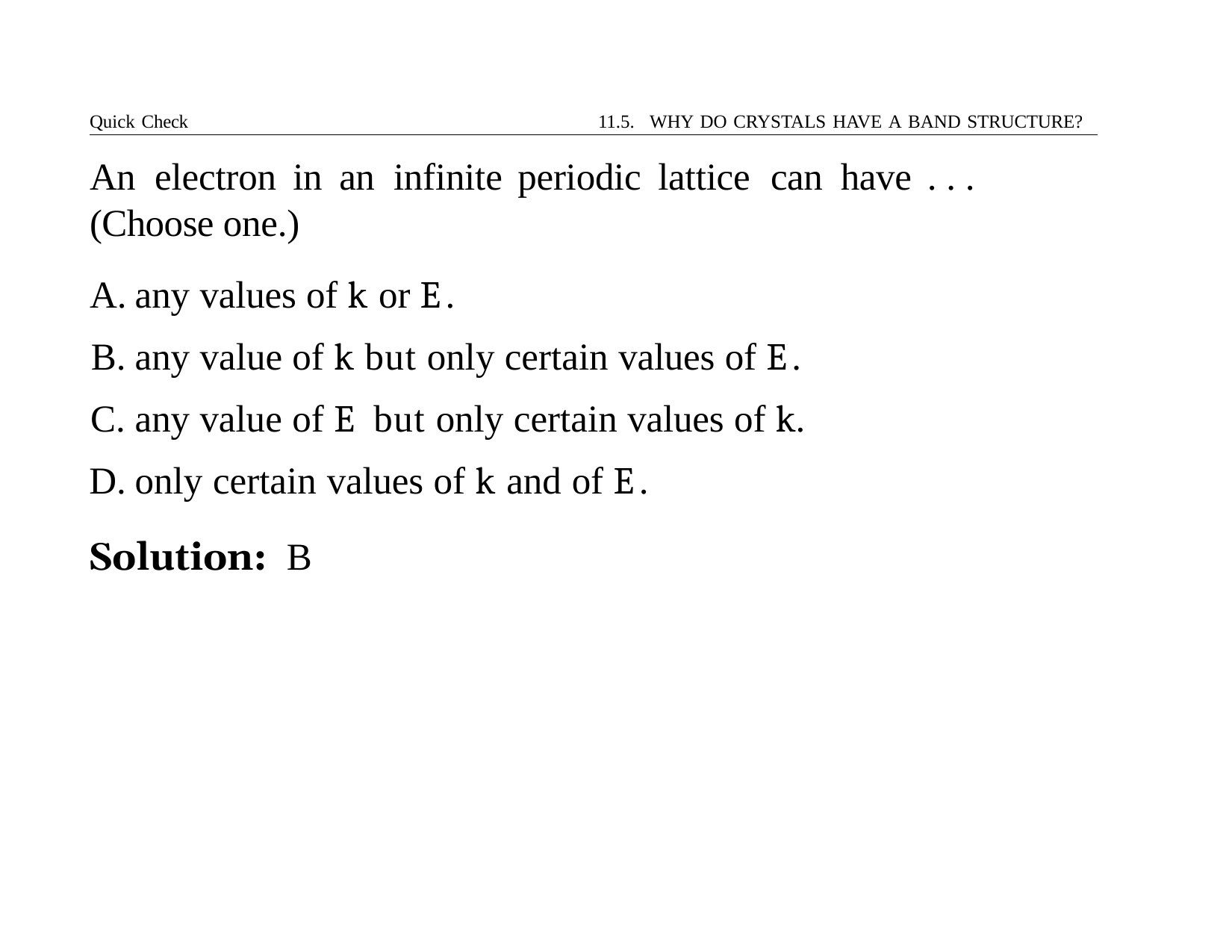

Quick Check	11.5.  WHY DO CRYSTALS HAVE A BAND STRUCTURE?

# An	electron	in	an	infinite	periodic	lattice	can	have	. . . (Choose one.)
any values of k or E.
any value of k but only certain values of E.
any value of E but only certain values of k.
only certain values of k and of E.
Solution:	B